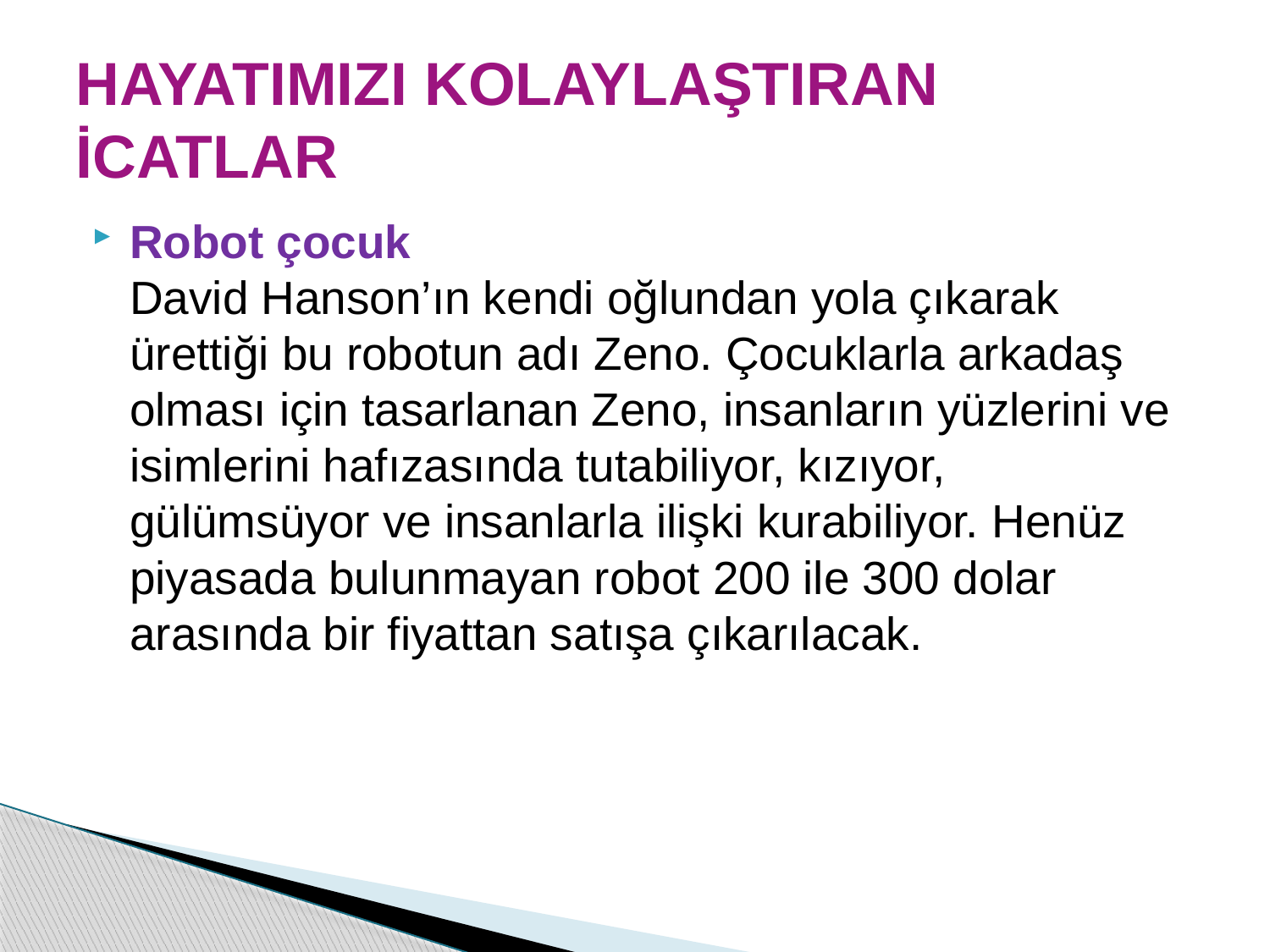

# HAYATIMIZI KOLAYLAŞTIRAN İCATLAR
Robot çocuk
David Hanson’ın kendi oğlundan yola çıkarak ürettiği bu robotun adı Zeno. Çocuklarla arkadaş olması için tasarlanan Zeno, insanların yüzlerini ve isimlerini hafızasında tutabiliyor, kızıyor, gülümsüyor ve insanlarla ilişki kurabiliyor. Henüz piyasada bulunmayan robot 200 ile 300 dolar arasında bir fiyattan satışa çıkarılacak.